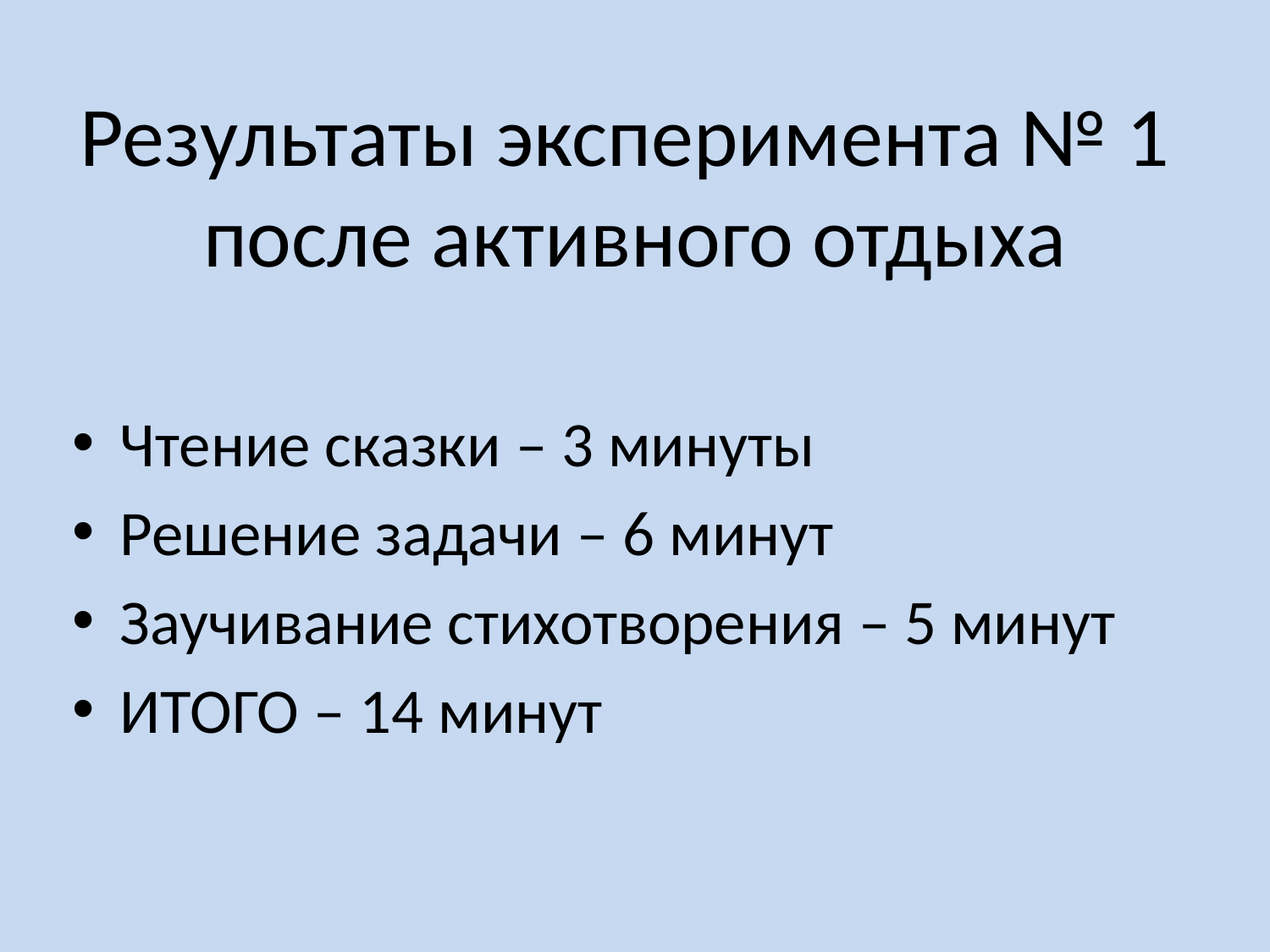

# Результаты эксперимента № 1 после активного отдыха
Чтение сказки – 3 минуты
Решение задачи – 6 минут
Заучивание стихотворения – 5 минут
ИТОГО – 14 минут